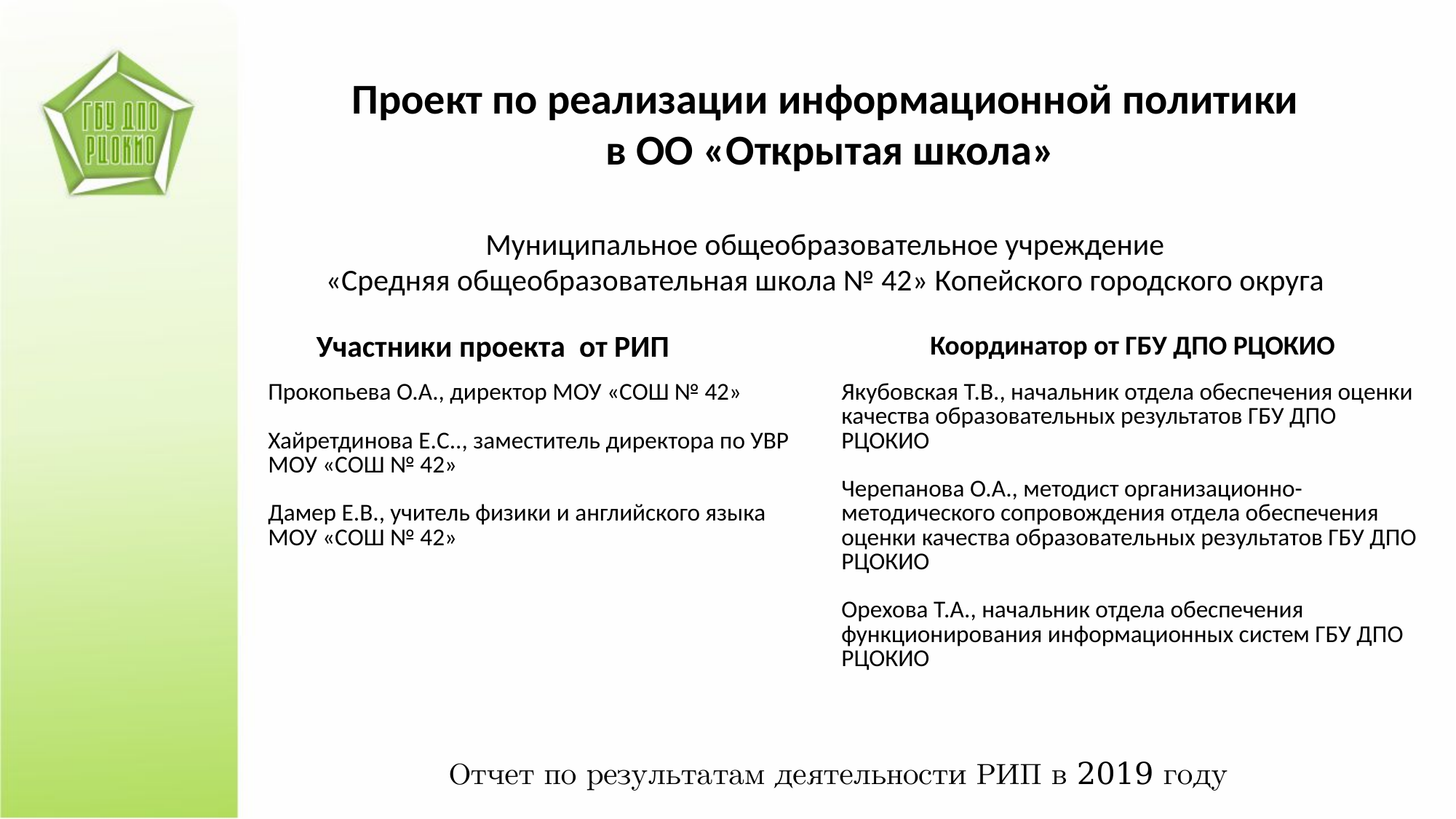

Проект по реализации информационной политики
 в ОО «Открытая школа»

Муниципальное общеобразовательное учреждение
«Средняя общеобразовательная школа № 42» Копейского городского округа

| Участники проекта от РИП | Координатор от ГБУ ДПО РЦОКИО |
| --- | --- |
| Прокопьева О.А., директор МОУ «СОШ № 42» Хайретдинова Е.С.., заместитель директора по УВР МОУ «СОШ № 42» Дамер Е.В., учитель физики и английского языка МОУ «СОШ № 42» | Якубовская Т.В., начальник отдела обеспечения оценки качества образовательных результатов ГБУ ДПО РЦОКИО Черепанова О.А., методист организационно-методического сопровождения отдела обеспечения оценки качества образовательных результатов ГБУ ДПО РЦОКИО Орехова Т.А., начальник отдела обеспечения функционирования информационных систем ГБУ ДПО РЦОКИО |
|  |  |
Отчет по результатам деятельности РИП в 2019 году